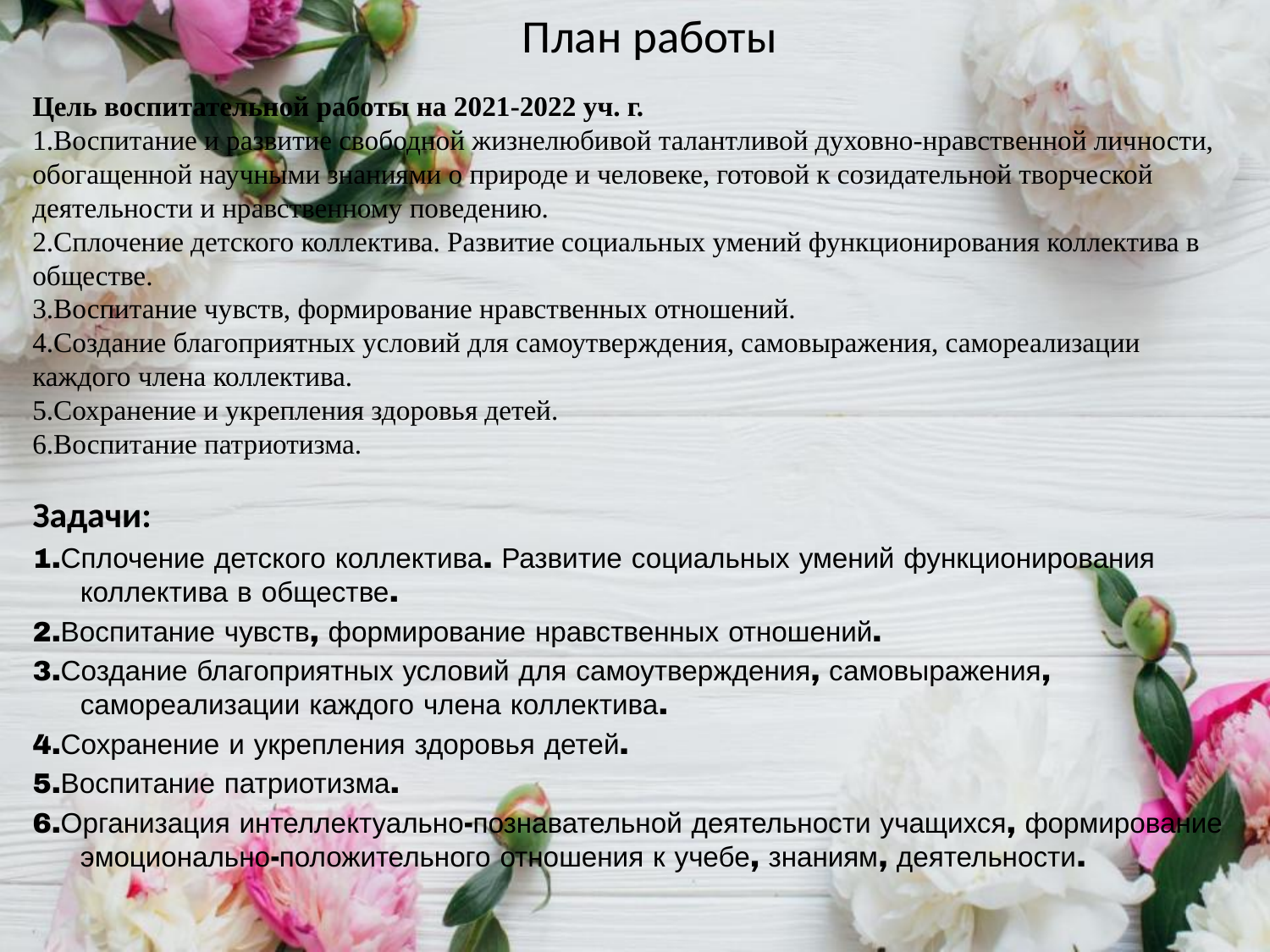

# План работы
Цель воспитательной работы на 2021-2022 уч. г.
1.Воспитание и развитие свободной жизнелюбивой талантливой духовно-нравственной личности, обогащенной научными знаниями о природе и человеке, готовой к созидательной творческой деятельности и нравственному поведению.
2.Сплочение детского коллектива. Развитие социальных умений функционирования коллектива в обществе.
3.Воспитание чувств, формирование нравственных отношений.
4.Создание благоприятных условий для самоутверждения, самовыражения, самореализации каждого члена коллектива.
5.Сохранение и укрепления здоровья детей.
6.Воспитание патриотизма.

Задачи:
1.Сплочение детского коллектива. Развитие социальных умений функционирования коллектива в обществе.
2.Воспитание чувств, формирование нравственных отношений.
3.Создание благоприятных условий для самоутверждения, самовыражения, самореализации каждого члена коллектива.
4.Сохранение и укрепления здоровья детей.
5.Воспитание патриотизма.
6.Организация интеллектуально-познавательной деятельности учащихся, формирование эмоционально-положительного отношения к учебе, знаниям, деятельности.